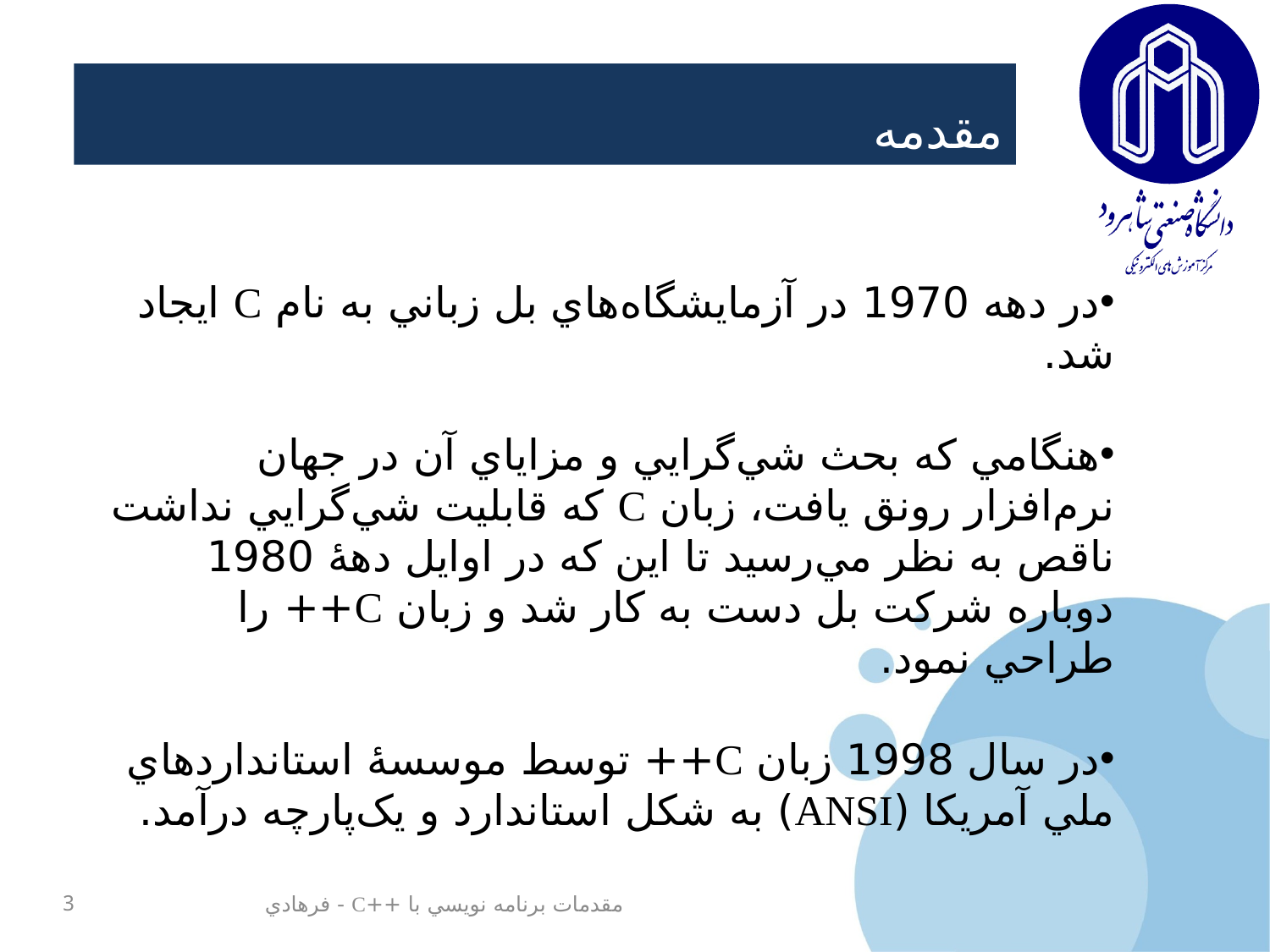

مقدمه
در دهه 1970 در آزمايشگاه‌هاي بل زباني به نام C ايجاد شد.

هنگامي که بحث شي‌گرايي و مزاياي آن در جهان نرم‌افزار رونق يافت، زبان C که قابليت شي‌گرايي نداشت ناقص به نظر مي‌رسيد تا اين که در اوايل دهۀ 1980 دوباره شرکت بل دست به کار شد و زبان C++ را طراحي نمود.

در سال 1998 زبان C++ توسط موسسۀ استانداردهاي ملي آمريکا (ANSI) به شکل استاندارد و يک‌پارچه در‌آمد.
3
مقدمات برنامه نويسي با ++C - فرهادي